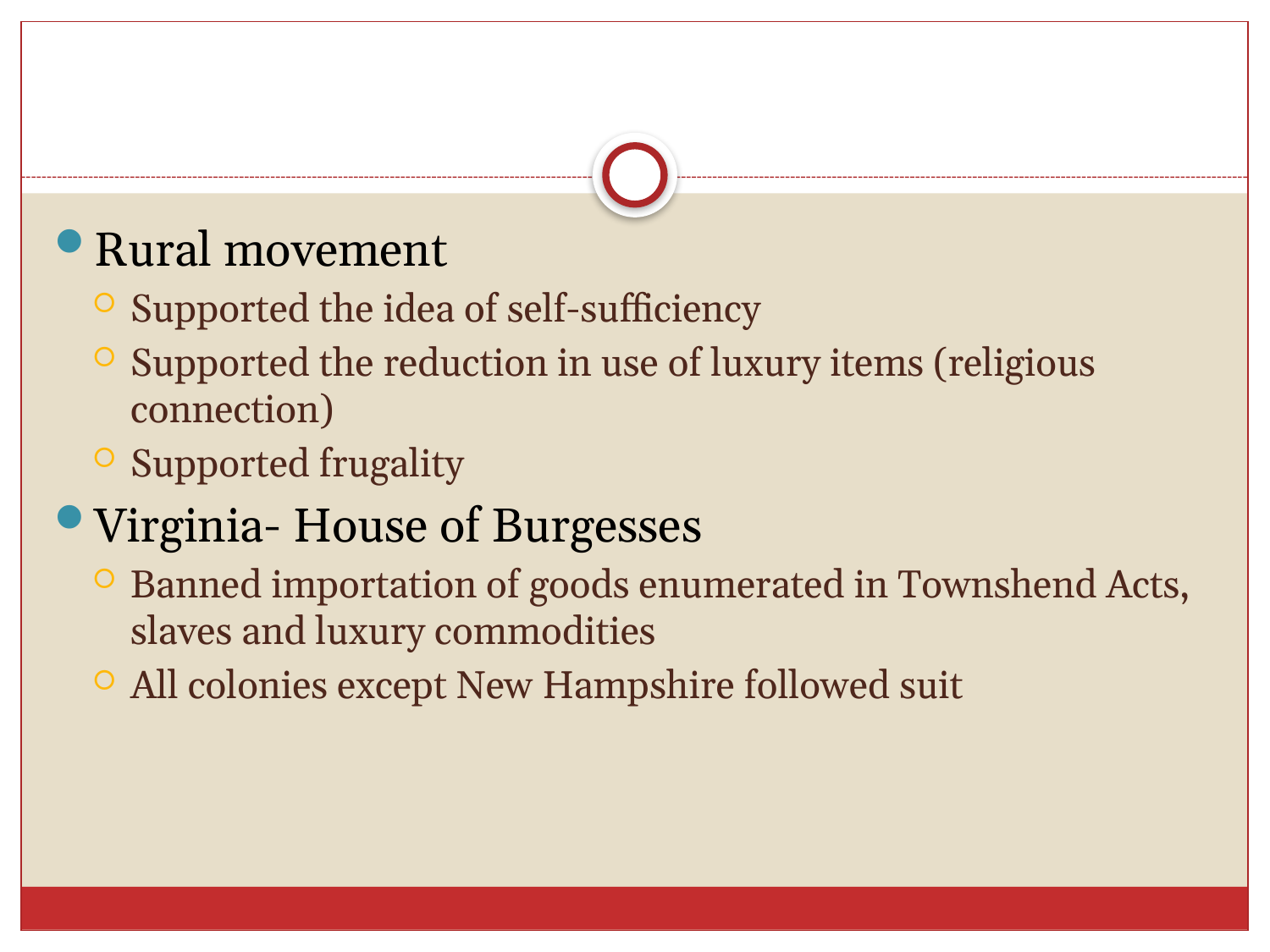

#
Rural movement
Supported the idea of self-sufficiency
Supported the reduction in use of luxury items (religious connection)
Supported frugality
Virginia- House of Burgesses
Banned importation of goods enumerated in Townshend Acts, slaves and luxury commodities
All colonies except New Hampshire followed suit